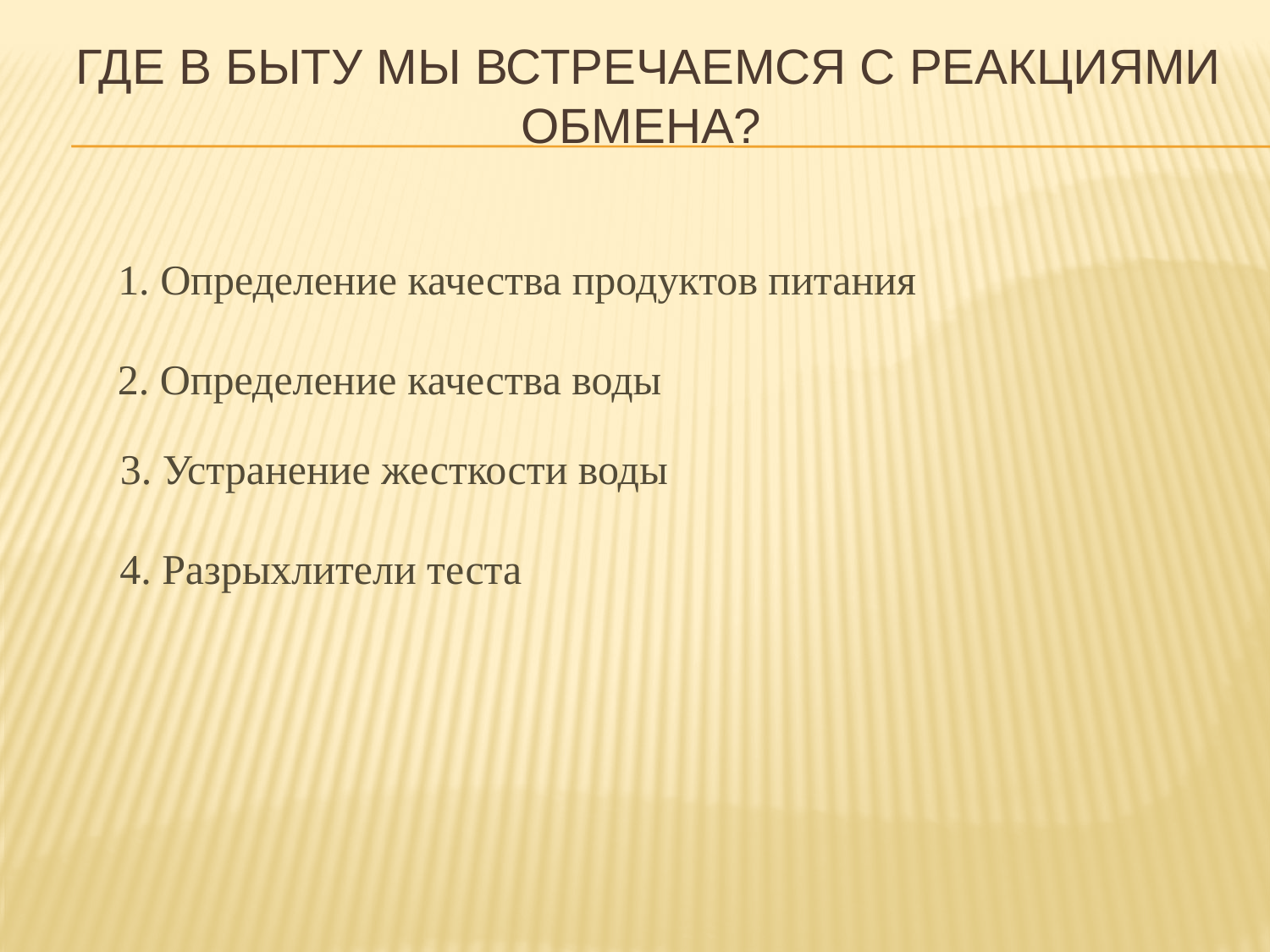

# Где в быту мы встречаемся с реакциями обмена?
 1. Определение качества продуктов питания
2. Определение качества воды
3. Устранение жесткости воды
4. Разрыхлители теста